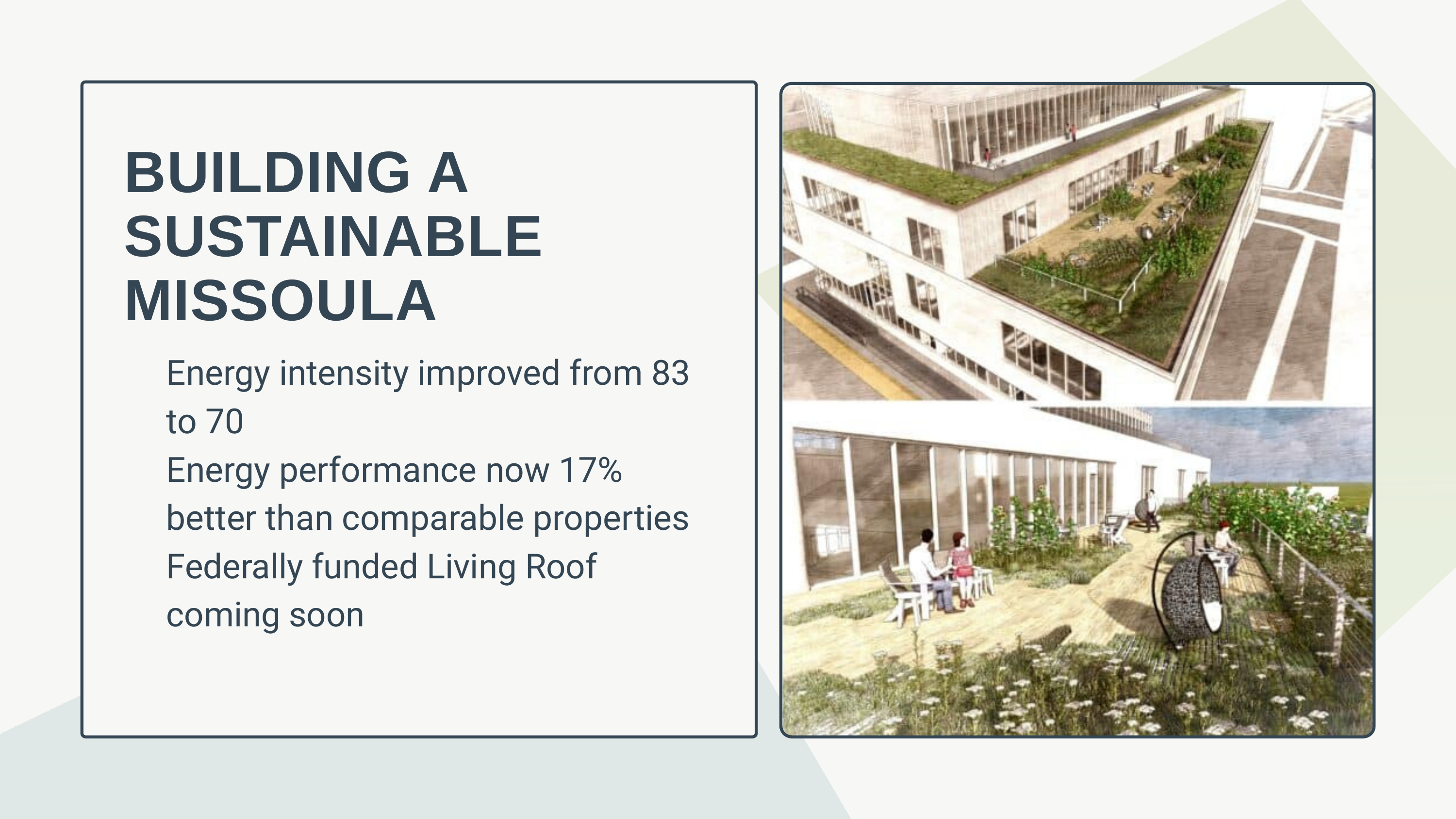

BUILDING A SUSTAINABLE MISSOULA
Energy intensity improved from 83 to 70
Energy performance now 17% better than comparable properties
Federally funded Living Roof coming soon